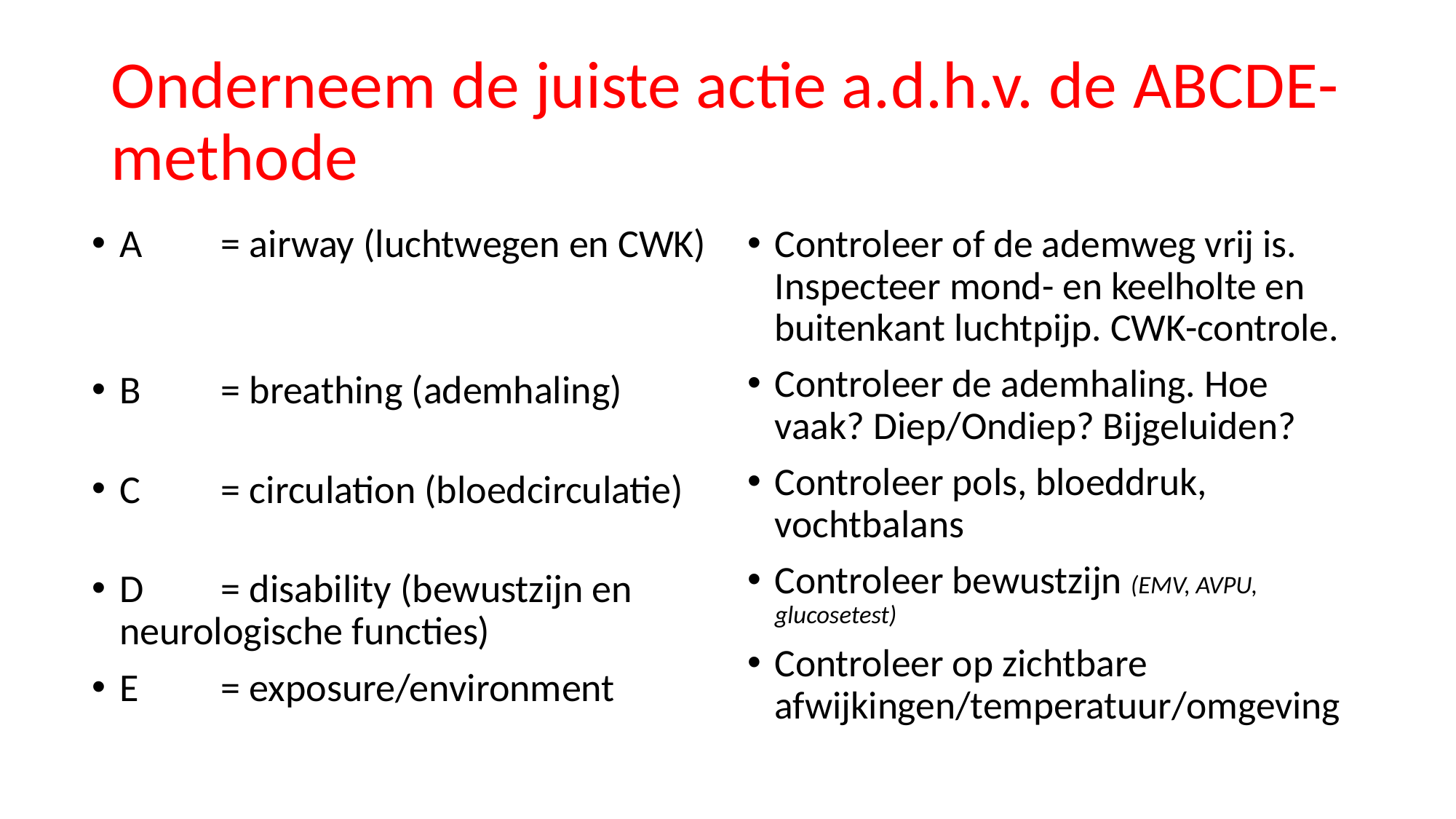

# Onderneem de juiste actie a.d.h.v. de ABCDE-methode
A	= airway (luchtwegen en CWK)
B	= breathing (ademhaling)
C	= circulation (bloedcirculatie)
D	= disability (bewustzijn en neurologische functies)
E	= exposure/environment

Controleer of de ademweg vrij is. Inspecteer mond- en keelholte en buitenkant luchtpijp. CWK-controle.
Controleer de ademhaling. Hoe vaak? Diep/Ondiep? Bijgeluiden?
Controleer pols, bloeddruk, vochtbalans
Controleer bewustzijn (EMV, AVPU, glucosetest)
Controleer op zichtbare afwijkingen/temperatuur/omgeving